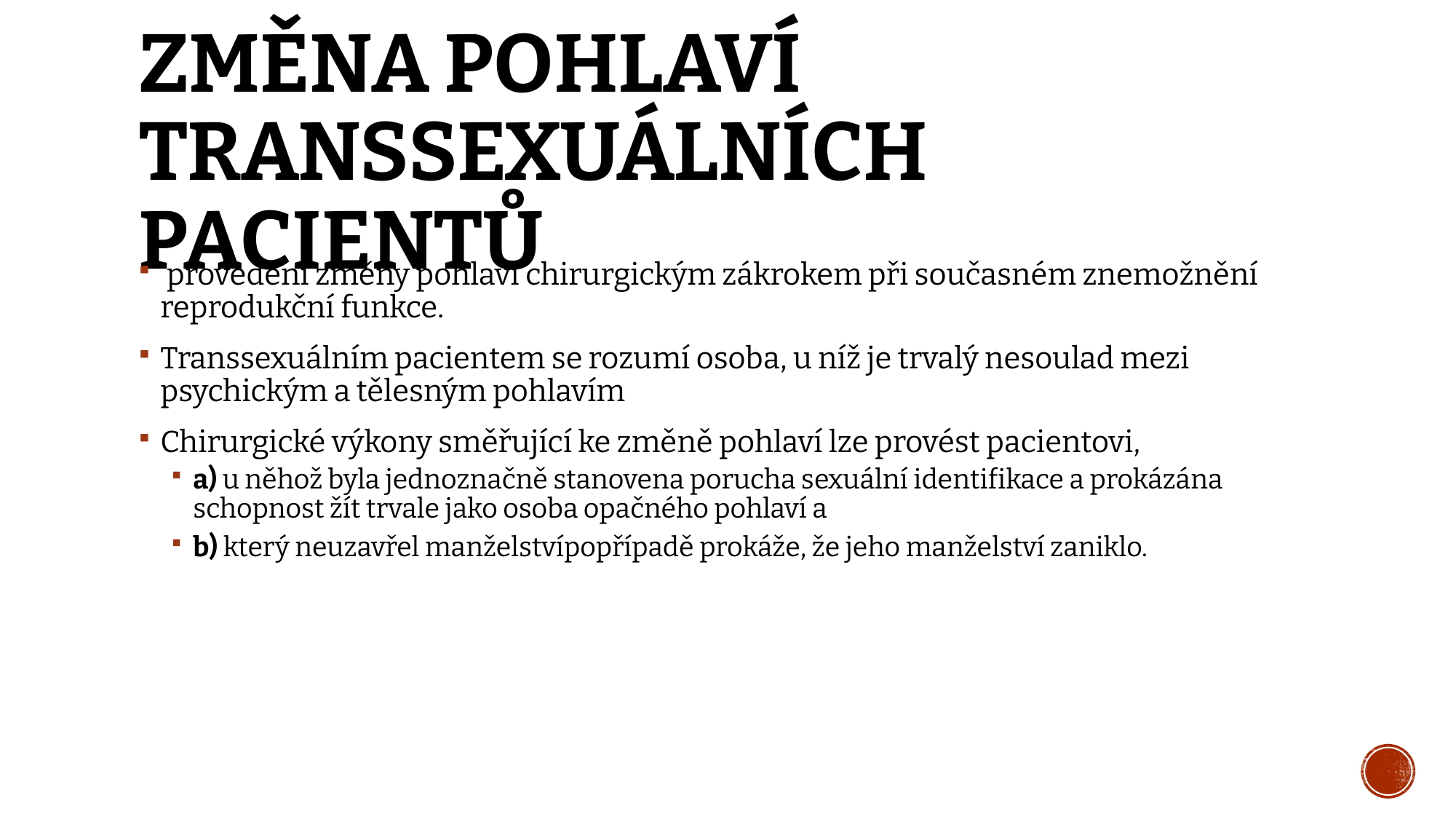

# Změna pohlaví transsexuálních pacientů
 provedení změny pohlaví chirurgickým zákrokem při současném znemožnění reprodukční funkce.
Transsexuálním pacientem se rozumí osoba, u níž je trvalý nesoulad mezi psychickým a tělesným pohlavím
Chirurgické výkony směřující ke změně pohlaví lze provést pacientovi,
a) u něhož byla jednoznačně stanovena porucha sexuální identifikace a prokázána schopnost žít trvale jako osoba opačného pohlaví a
b) který neuzavřel manželstvípopřípadě prokáže, že jeho manželství zaniklo.